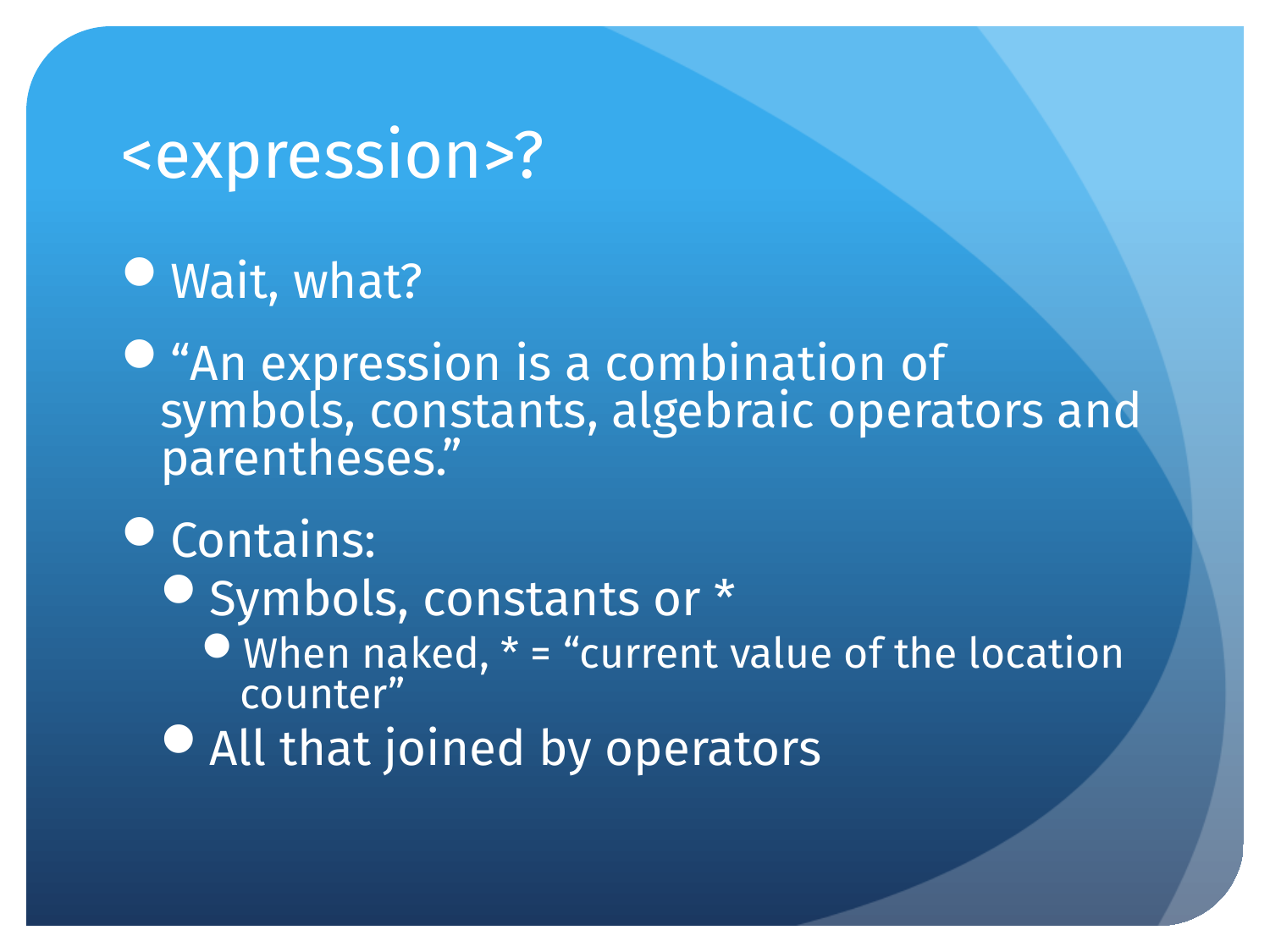

# <expression>?
Wait, what?
“An expression is a combination of symbols, constants, algebraic operators and parentheses.”
Contains:
Symbols, constants or *
When naked, * = “current value of the location counter”
All that joined by operators